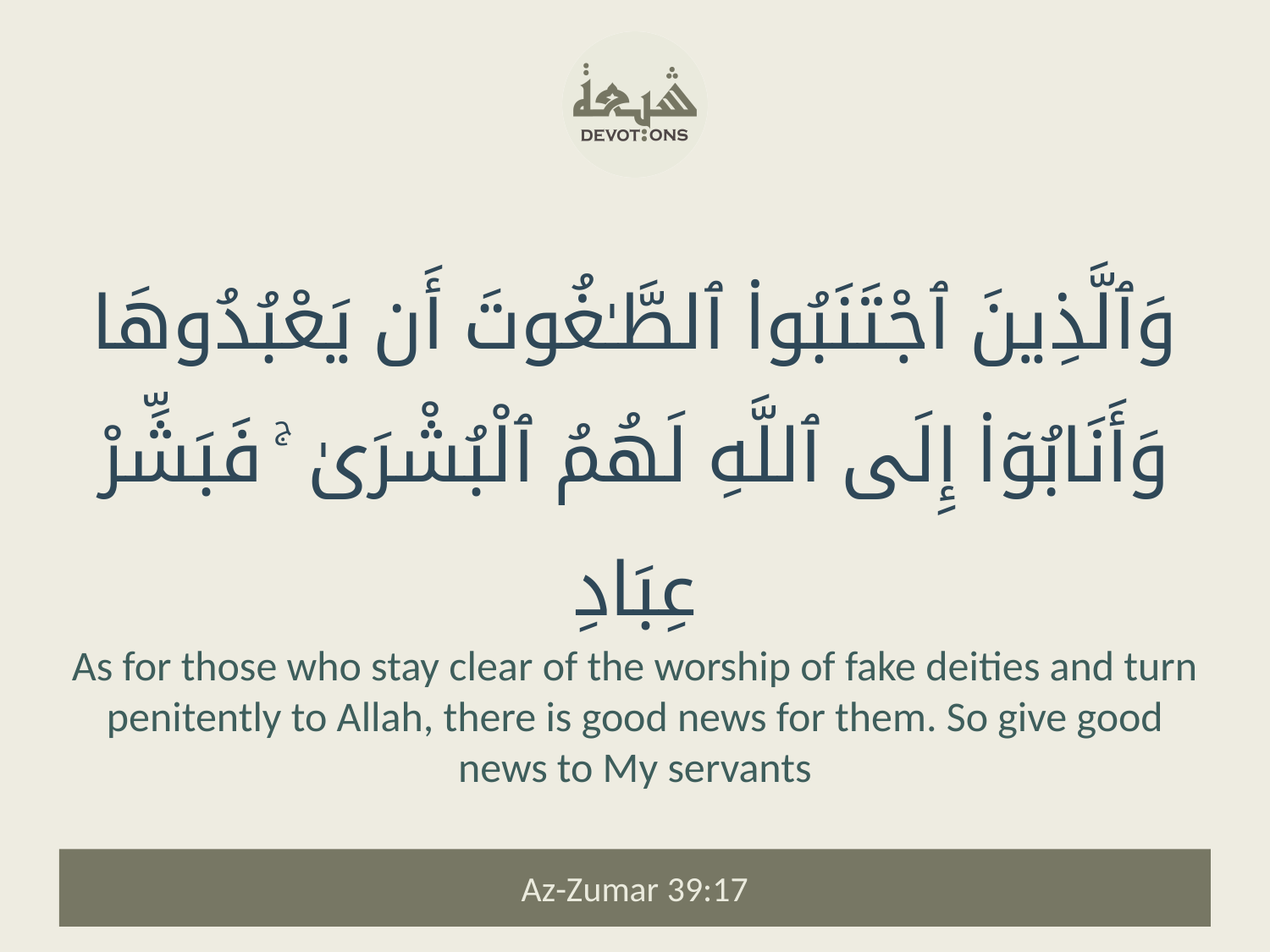

وَٱلَّذِينَ ٱجْتَنَبُوا۟ ٱلطَّـٰغُوتَ أَن يَعْبُدُوهَا وَأَنَابُوٓا۟ إِلَى ٱللَّهِ لَهُمُ ٱلْبُشْرَىٰ ۚ فَبَشِّرْ عِبَادِ
As for those who stay clear of the worship of fake deities and turn penitently to Allah, there is good news for them. So give good news to My servants
Az-Zumar 39:17